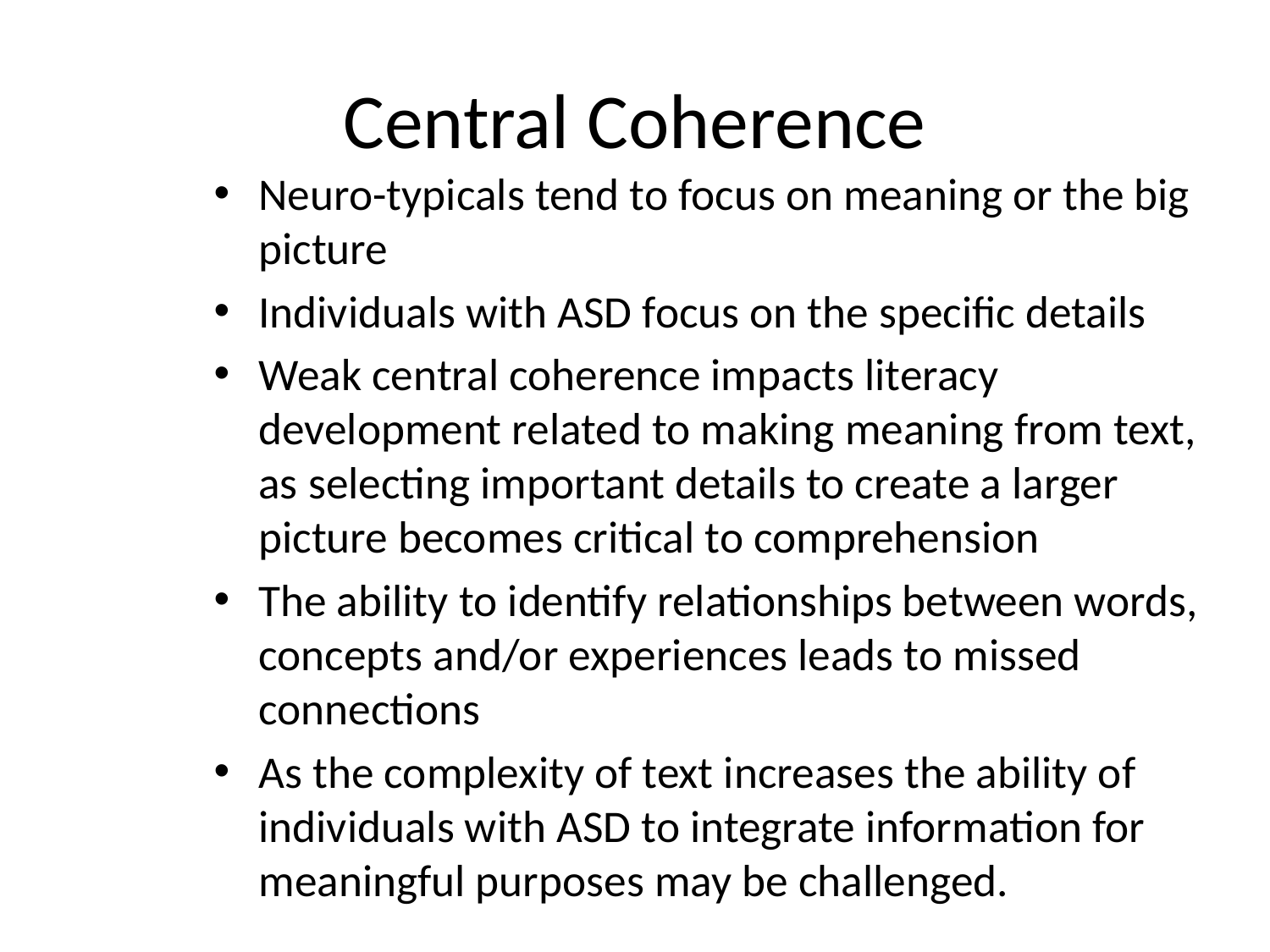

# Central Coherence
Neuro-typicals tend to focus on meaning or the big picture
Individuals with ASD focus on the specific details
Weak central coherence impacts literacy development related to making meaning from text, as selecting important details to create a larger picture becomes critical to comprehension
The ability to identify relationships between words, concepts and/or experiences leads to missed connections
As the complexity of text increases the ability of individuals with ASD to integrate information for meaningful purposes may be challenged.